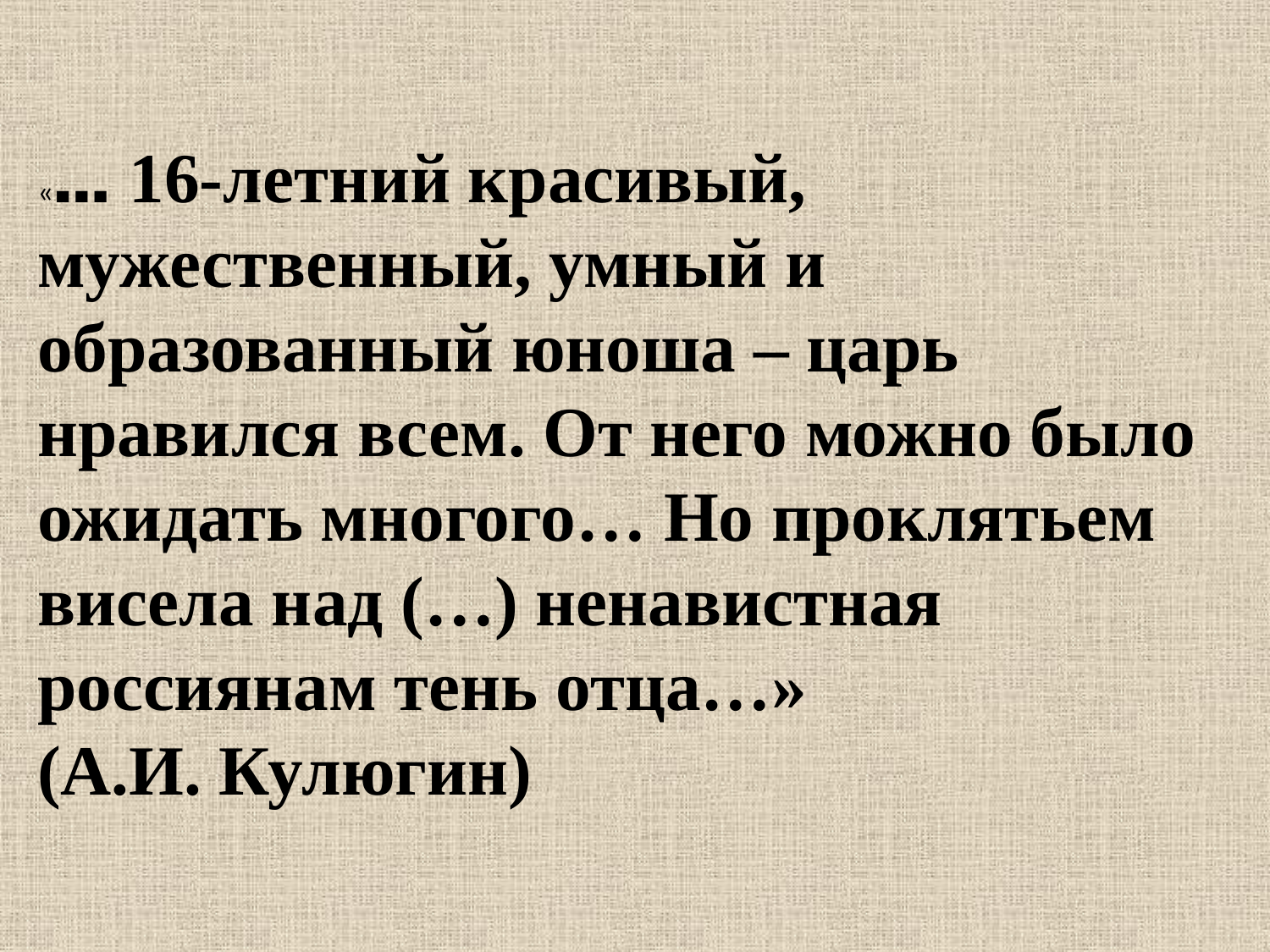

«… 16-летний красивый, мужественный, умный и образованный юноша – царь нравился всем. От него можно было ожидать многого… Но проклятьем висела над (…) ненавистная россиянам тень отца…»
(А.И. Кулюгин)